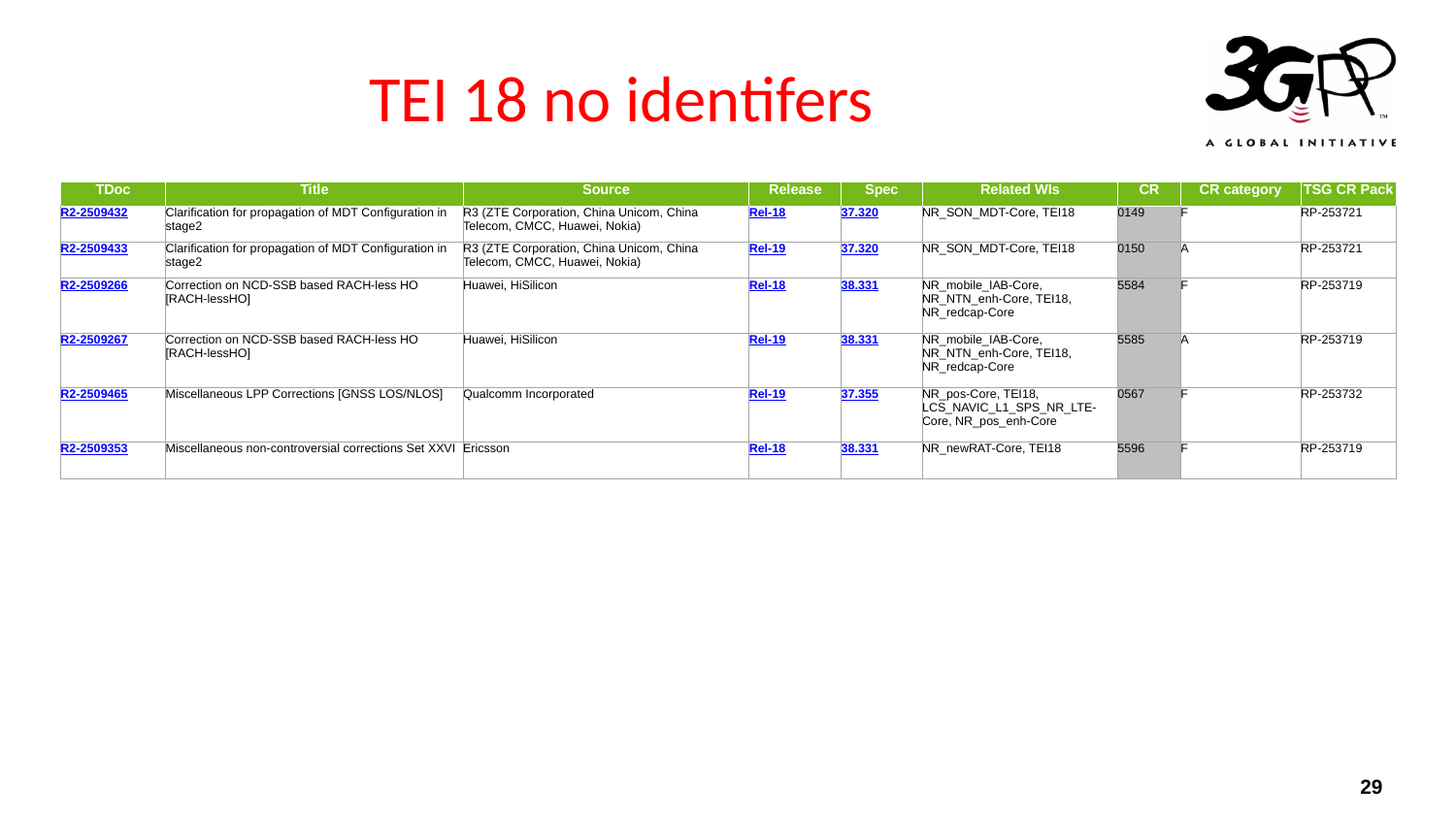

# TEI 18 no identifers
| TDoc | Title | Source | Release | Spec | Related WIs | CR | CR category | TSG CR Pack |
| --- | --- | --- | --- | --- | --- | --- | --- | --- |
| R2-2509432 | Clarification for propagation of MDT Configuration in stage2 | R3 (ZTE Corporation, China Unicom, China Telecom, CMCC, Huawei, Nokia) | Rel-18 | 37.320 | NR\_SON\_MDT-Core, TEI18 | 0149 | F | RP-253721 |
| R2-2509433 | Clarification for propagation of MDT Configuration in stage2 | R3 (ZTE Corporation, China Unicom, China Telecom, CMCC, Huawei, Nokia) | Rel-19 | 37.320 | NR\_SON\_MDT-Core, TEI18 | 0150 | A | RP-253721 |
| R2-2509266 | Correction on NCD-SSB based RACH-less HO [RACH-lessHO] | Huawei, HiSilicon | Rel-18 | 38.331 | NR\_mobile\_IAB-Core, NR\_NTN\_enh-Core, TEI18, NR\_redcap-Core | 5584 | F | RP-253719 |
| R2-2509267 | Correction on NCD-SSB based RACH-less HO [RACH-lessHO] | Huawei, HiSilicon | Rel-19 | 38.331 | NR\_mobile\_IAB-Core, NR\_NTN\_enh-Core, TEI18, NR\_redcap-Core | 5585 | A | RP-253719 |
| R2-2509465 | Miscellaneous LPP Corrections [GNSS LOS/NLOS] | Qualcomm Incorporated | Rel-19 | 37.355 | NR\_pos-Core, TEI18, LCS\_NAVIC\_L1\_SPS\_NR\_LTE-Core, NR\_pos\_enh-Core | 0567 | F | RP-253732 |
| R2-2509353 | Miscellaneous non-controversial corrections Set XXVI | Ericsson | Rel-18 | 38.331 | NR\_newRAT-Core, TEI18 | 5596 | F | RP-253719 |